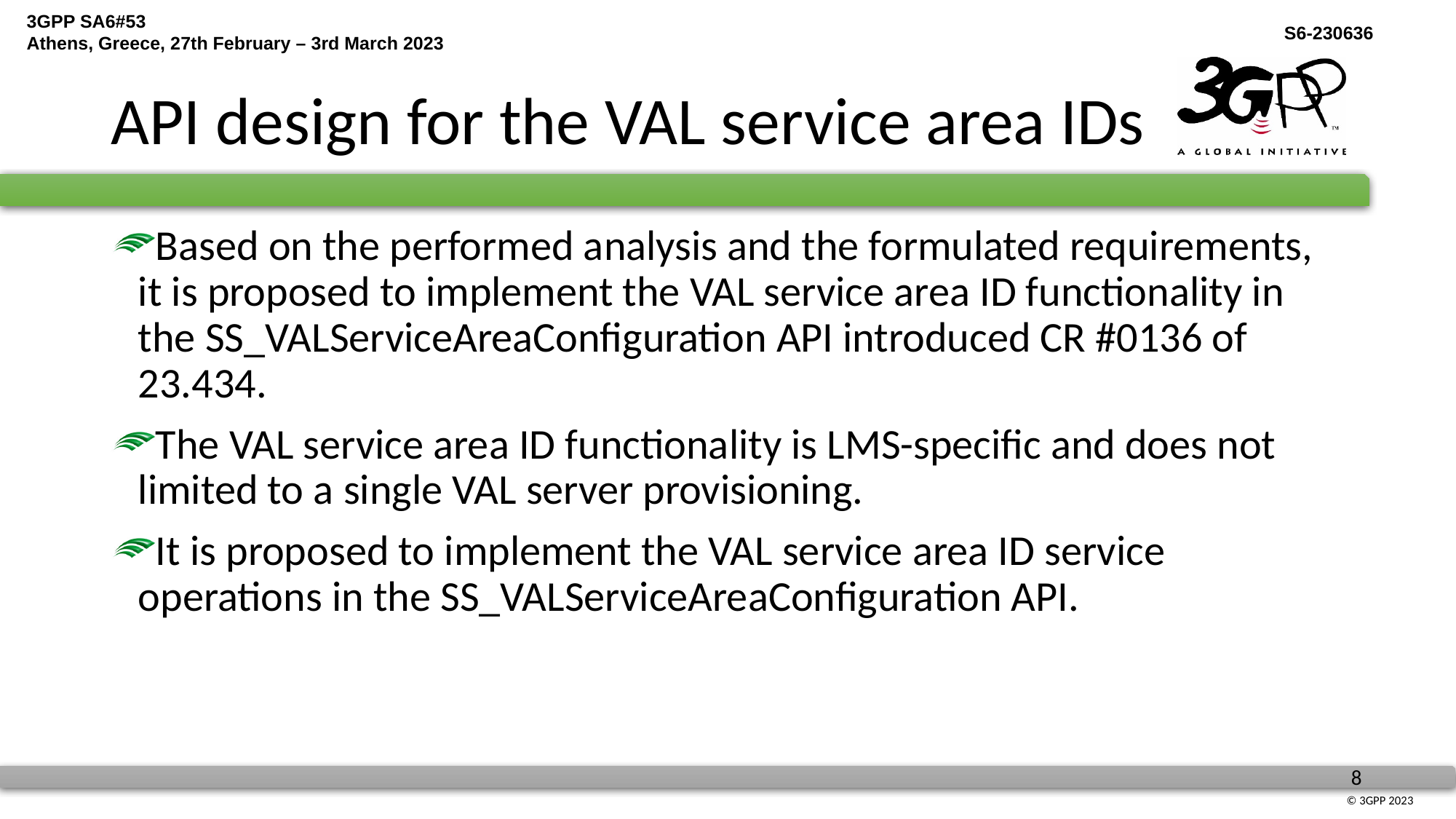

# API design for the VAL service area IDs
Based on the performed analysis and the formulated requirements, it is proposed to implement the VAL service area ID functionality in the SS_VALServiceAreaConfiguration API introduced CR #0136 of 23.434.
The VAL service area ID functionality is LMS-specific and does not limited to a single VAL server provisioning.
It is proposed to implement the VAL service area ID service operations in the SS_VALServiceAreaConfiguration API.